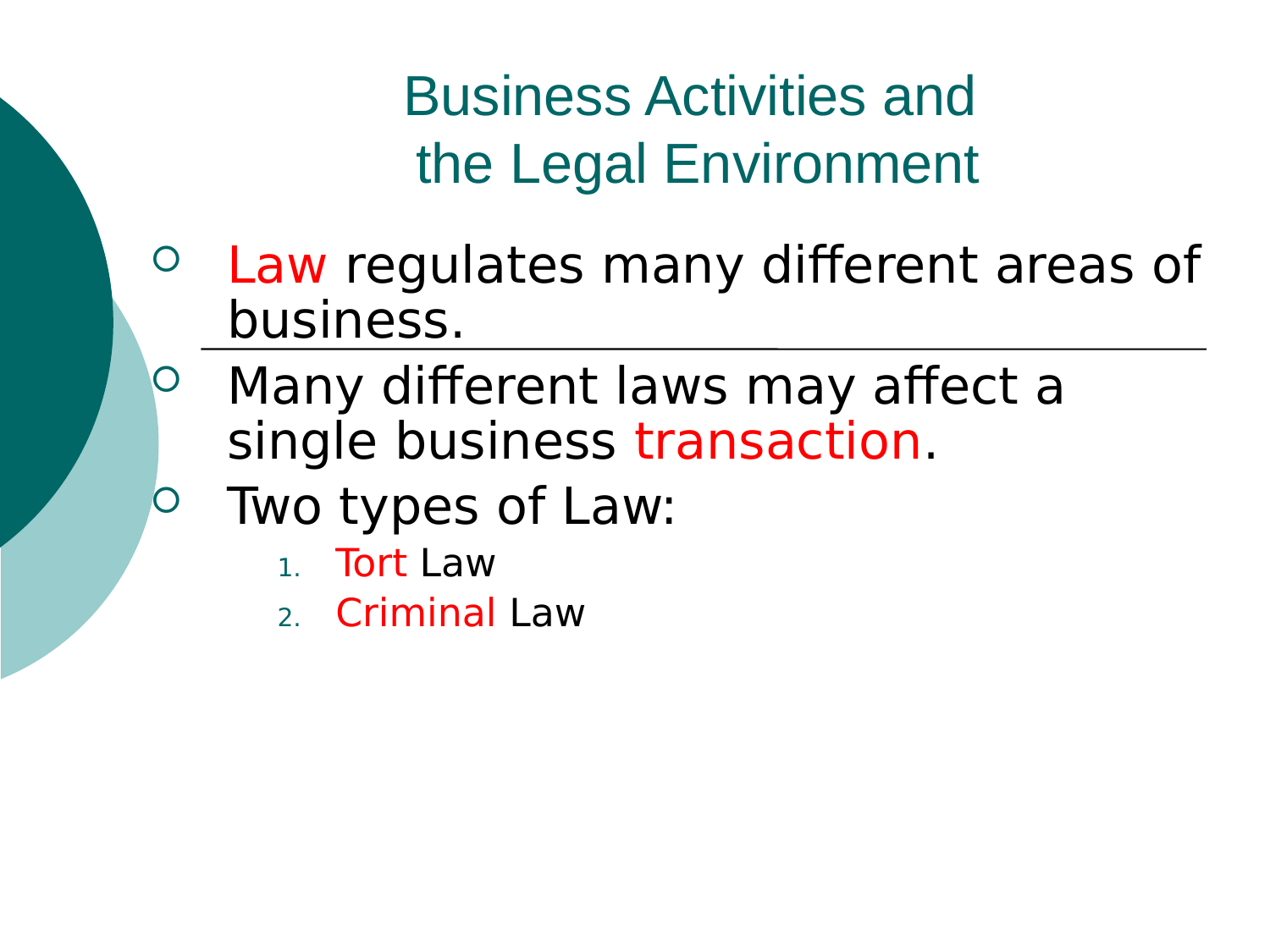

Business Activities and
the Legal Environment
Law regulates many different areas of business.
Many different laws may affect a single business transaction.
Two types of Law:
Tort Law
Criminal Law